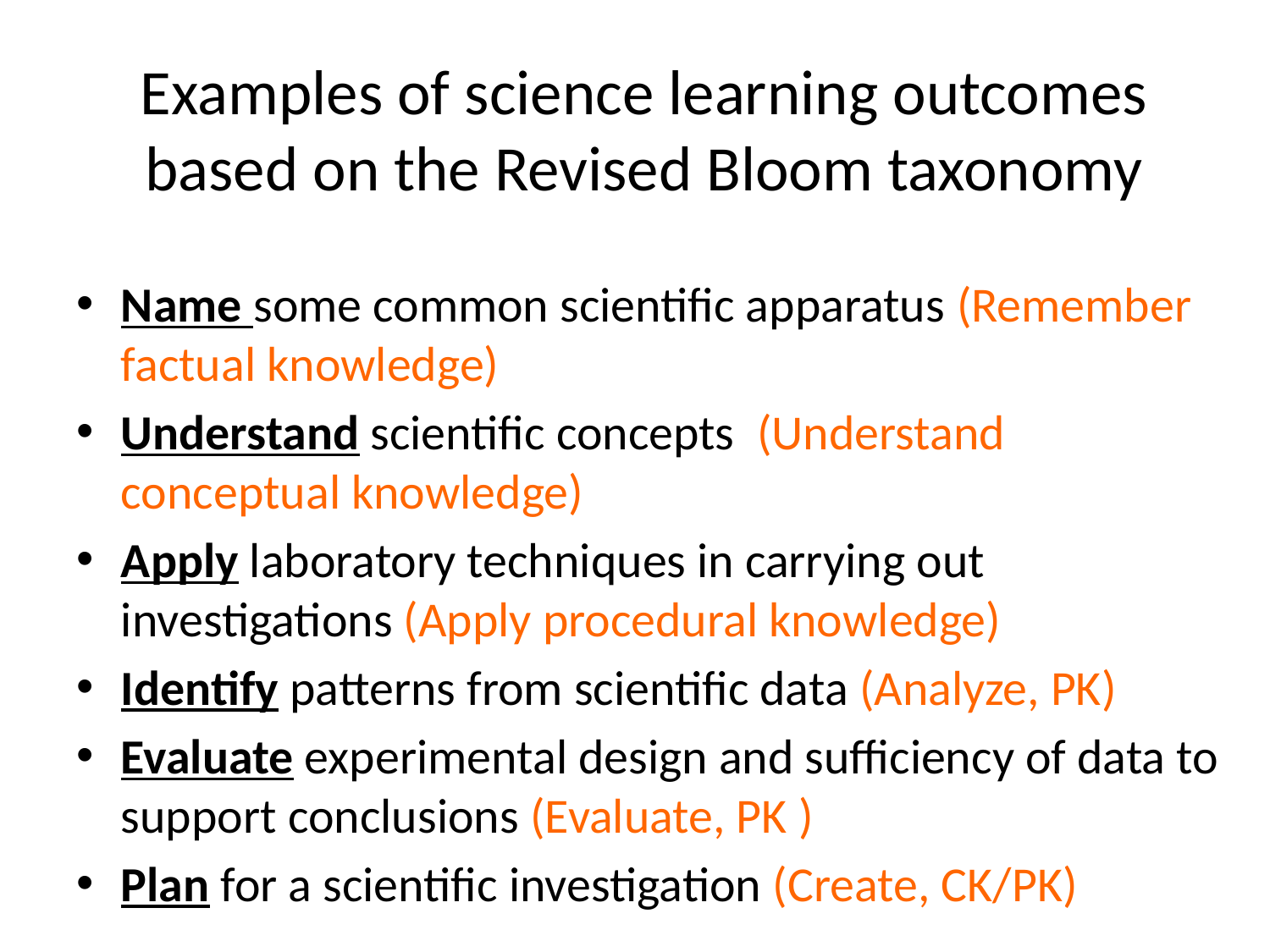

# Examples of science learning outcomes based on the Revised Bloom taxonomy
Name some common scientific apparatus (Remember factual knowledge)
Understand scientific concepts  (Understand conceptual knowledge)
Apply laboratory techniques in carrying out investigations (Apply procedural knowledge)
Identify patterns from scientific data (Analyze, PK)
Evaluate experimental design and sufficiency of data to support conclusions (Evaluate, PK )
Plan for a scientific investigation (Create, CK/PK)